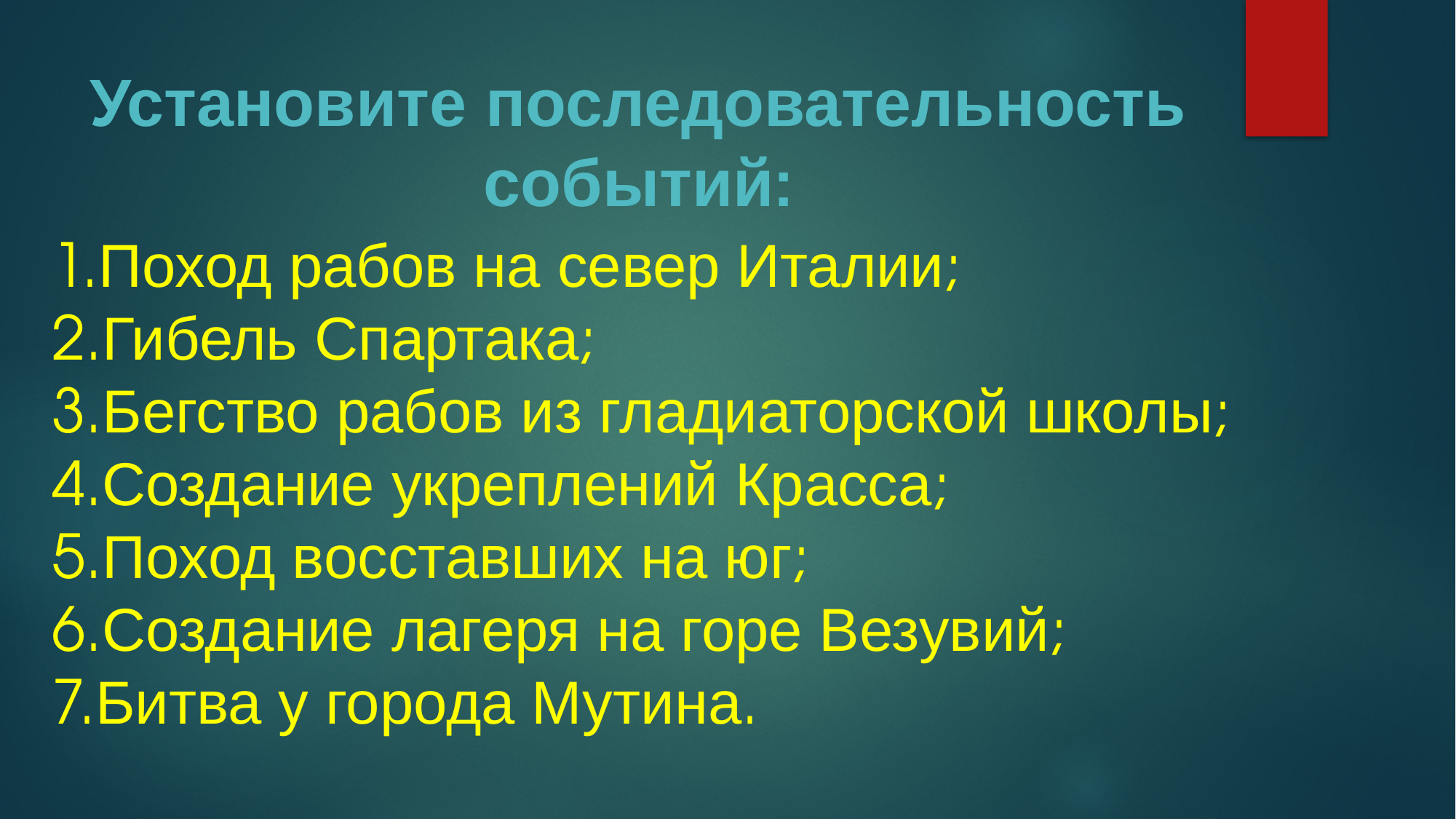

# Установите последовательность событий:
Поход рабов на север Италии;
Гибель Спартака;
Бегство рабов из гладиаторской школы;
Создание укреплений Красса;
Поход восставших на юг;
Создание лагеря на горе Везувий;
Битва у города Мутина.